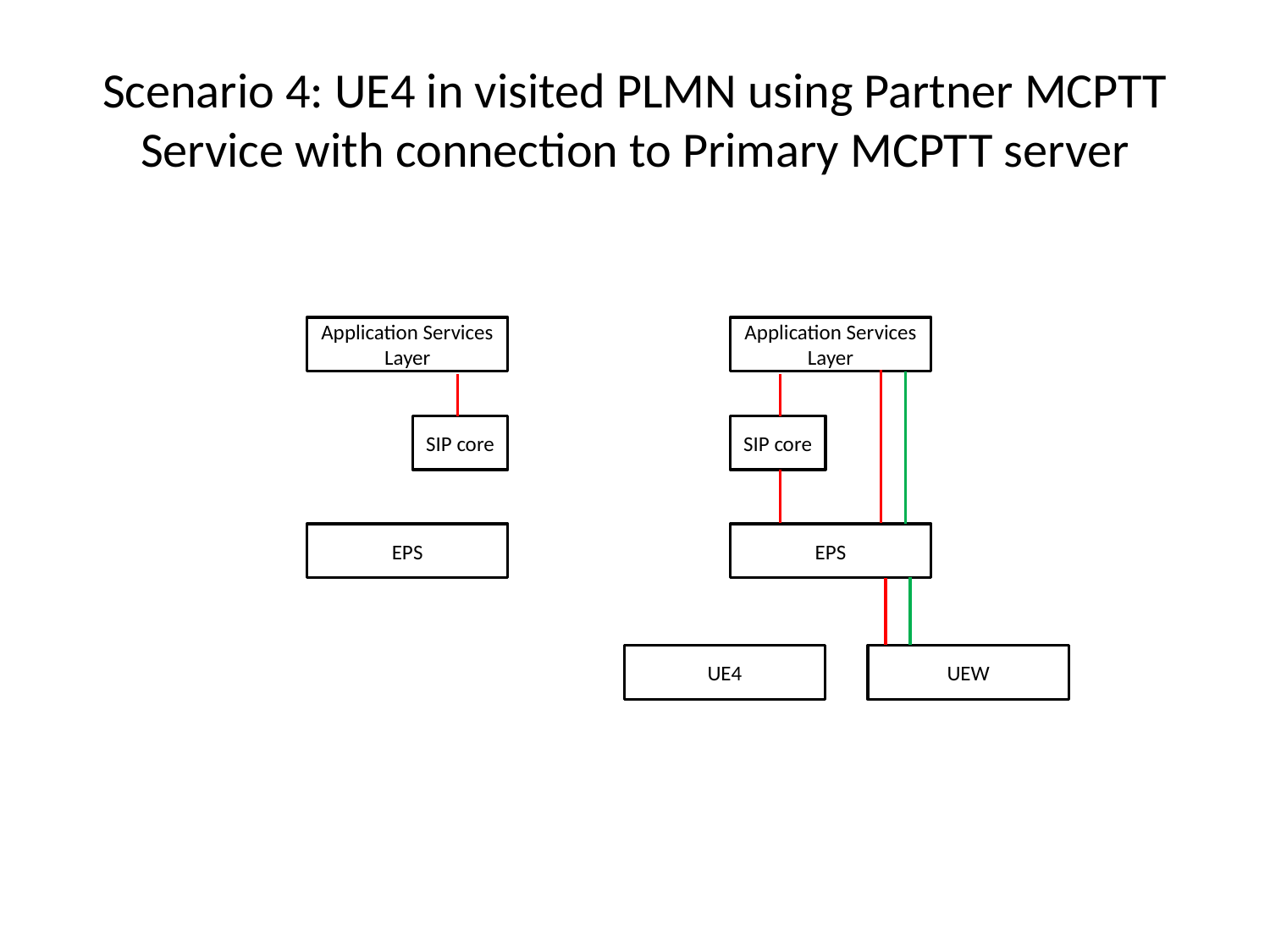

# Scenario 4: UE4 in visited PLMN using Partner MCPTT Service with connection to Primary MCPTT server
Application Services Layer
SIP core
EPS
Application Services Layer
SIP core
EPS
UE4
UEW